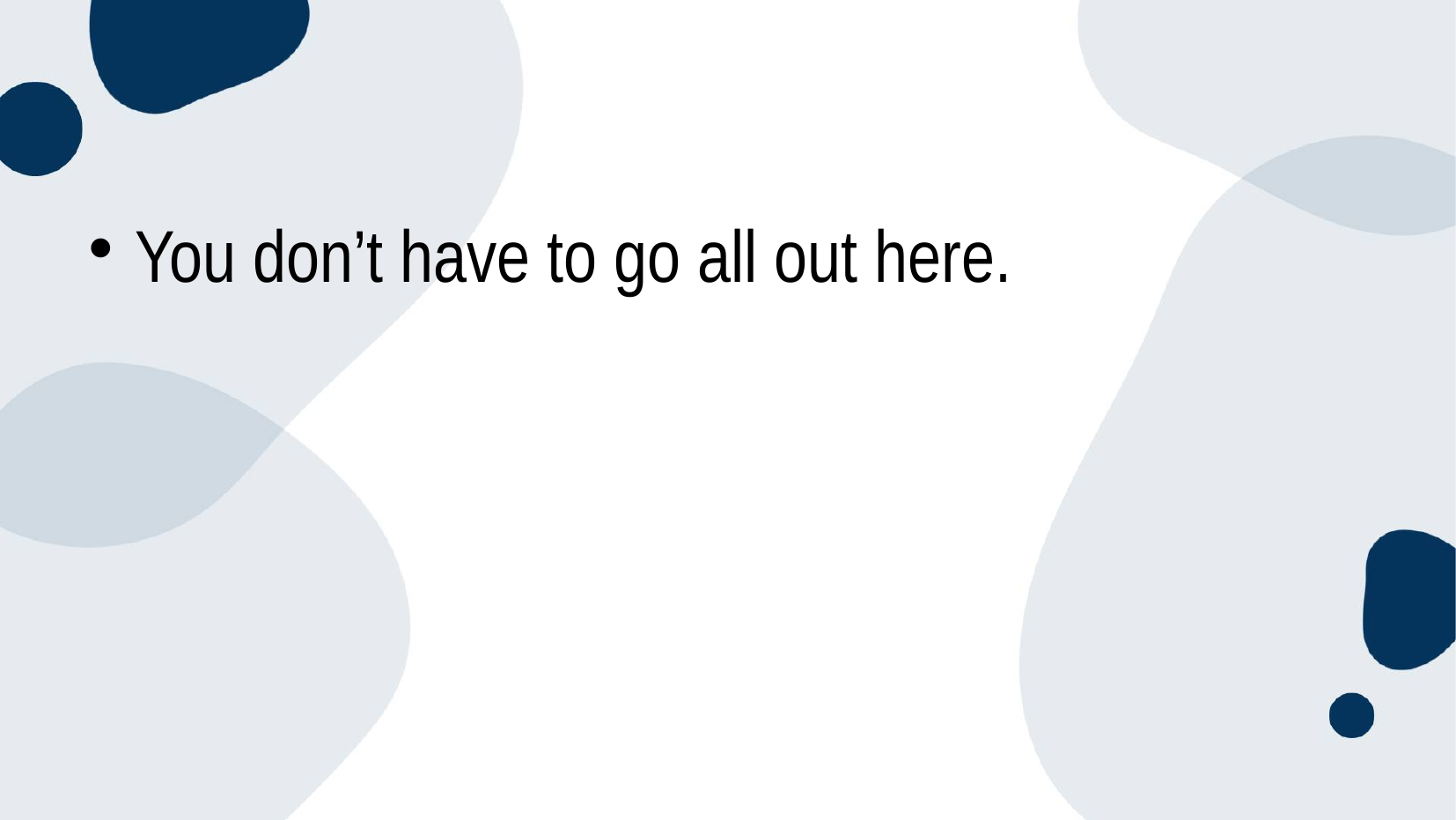

#
You don’t have to go all out here.